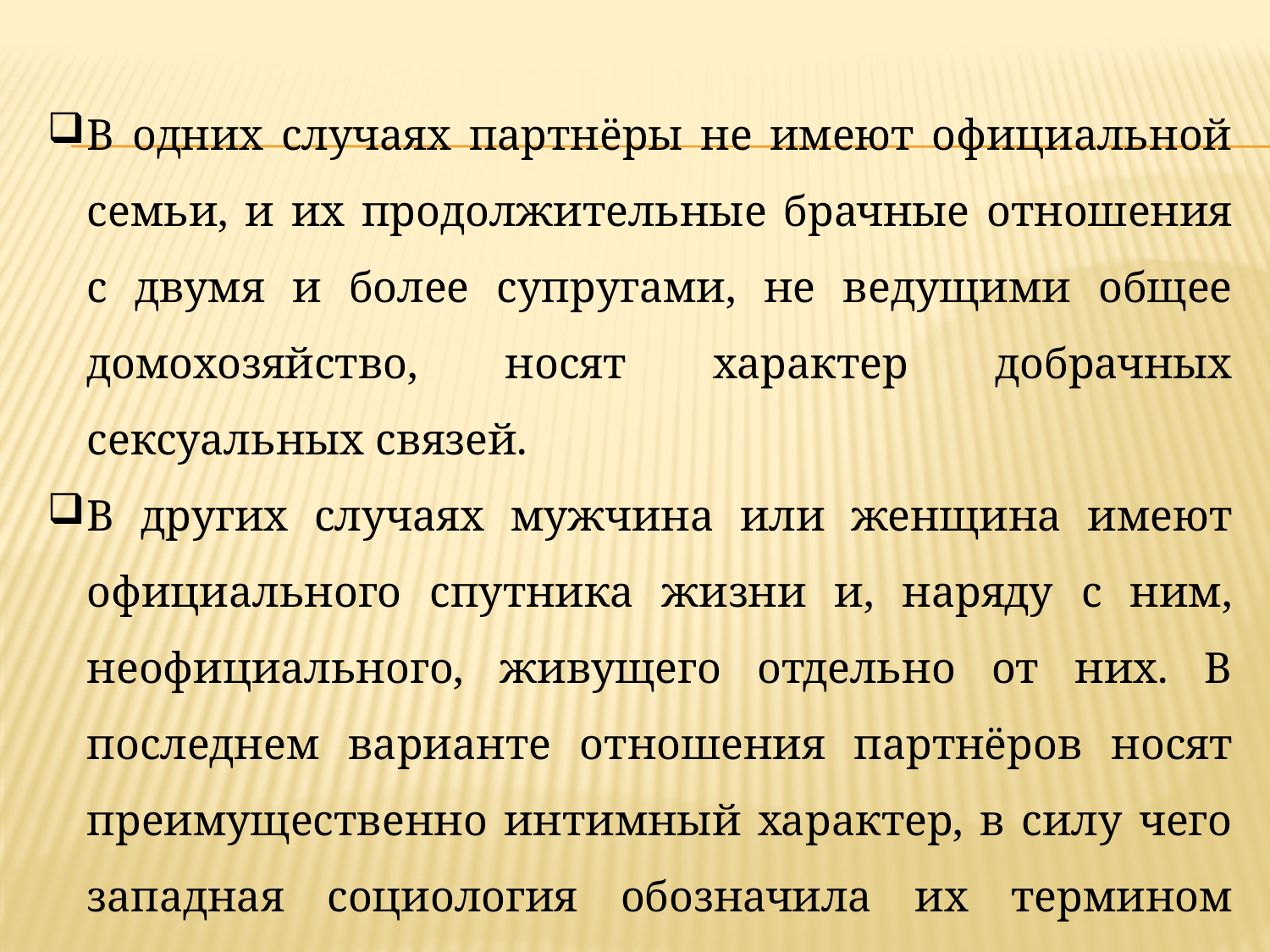

В одних случаях партнёры не имеют официальной семьи, и их продолжительные брачные отношения с двумя и более супругами, не ведущими общее домохозяйство, носят характер добрачных сексуальных связей.
В других случаях мужчина или женщина имеют официального спутника жизни и, наряду с ним, неофициального, живущего отдельно от них. В последнем варианте отношения партнёров носят преимущественно интимный характер, в силу чего западная социология обозначила их термином «партнёрство», а российское законодательство  определяет их как сожительство.